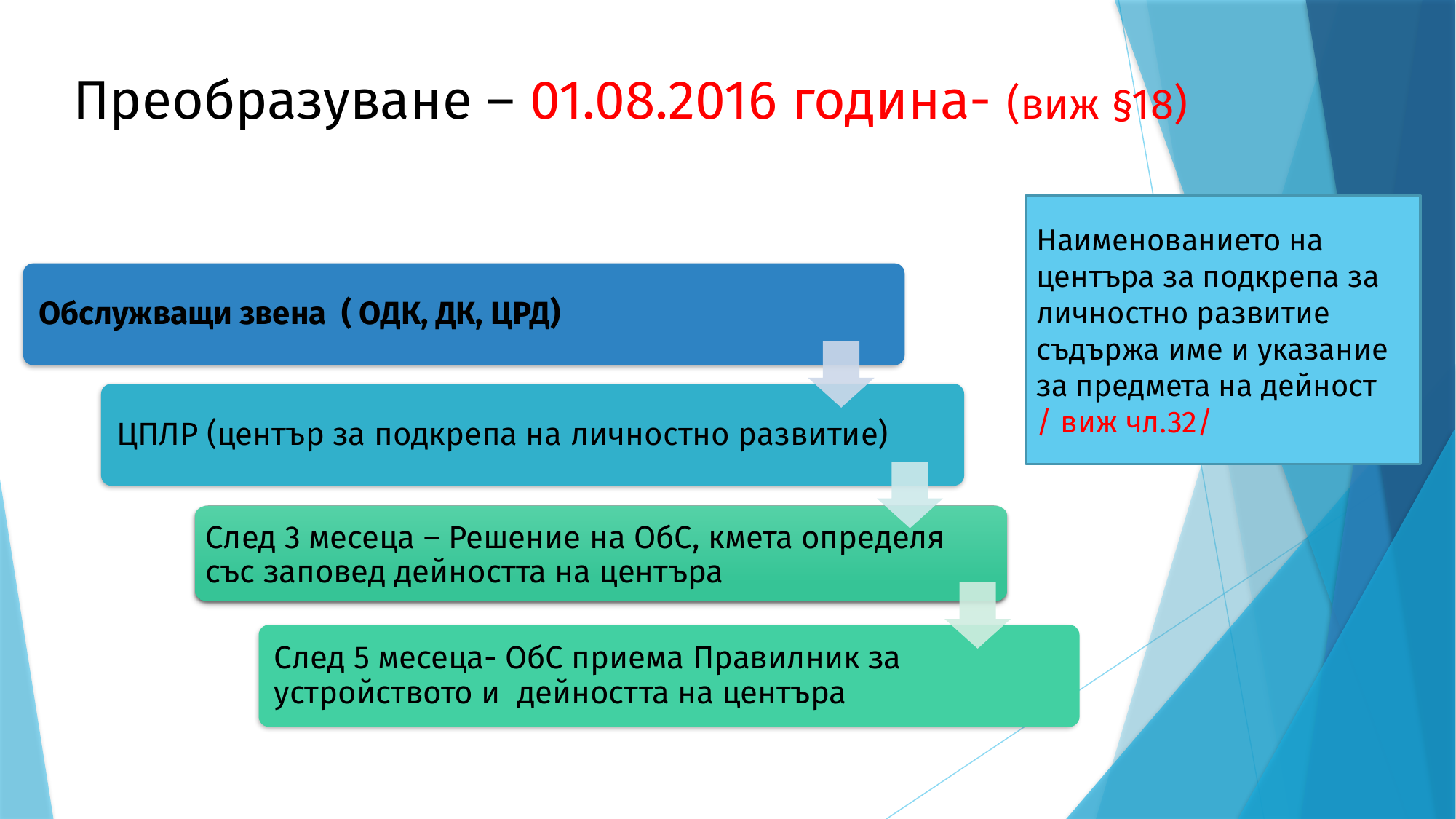

# Преобразуване – 01.08.2016 година- (виж §18)
Наименованието на центъра за подкрепа за личностно развитие  съдържа име и указание за предмета на дейност
/ виж чл.32/
Обслужващи звена  ( ОДК, ДК, ЦРД)
ЦПЛР (център за подкрепа на личностно развитие)
След 3 месеца – Решение на ОбС, кмета определя със заповед дейността на центъра
След 5 месеца- ОбС приема Правилник за устройството и  дейността на центъра